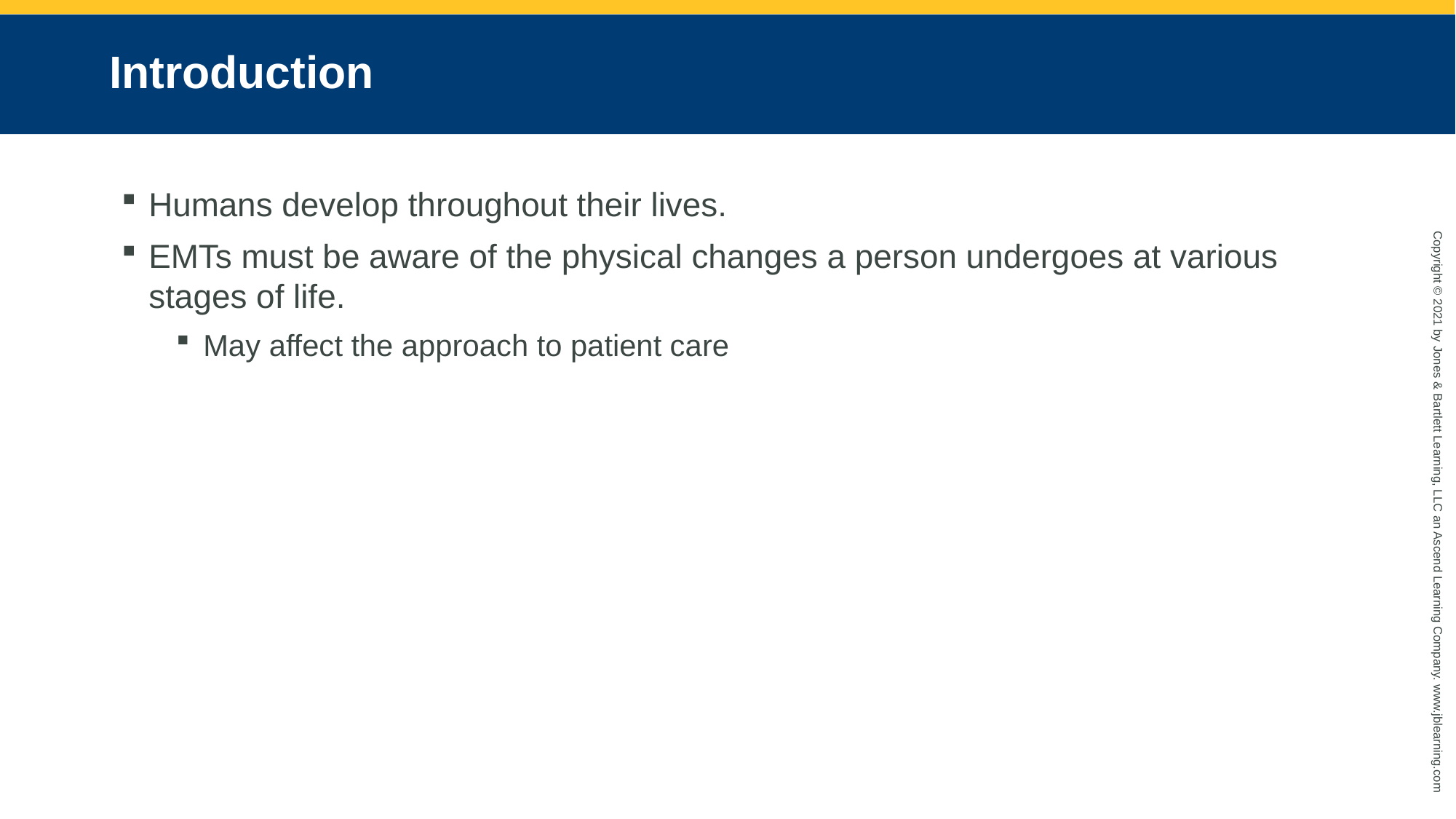

# Introduction
Humans develop throughout their lives.
EMTs must be aware of the physical changes a person undergoes at various stages of life.
May affect the approach to patient care